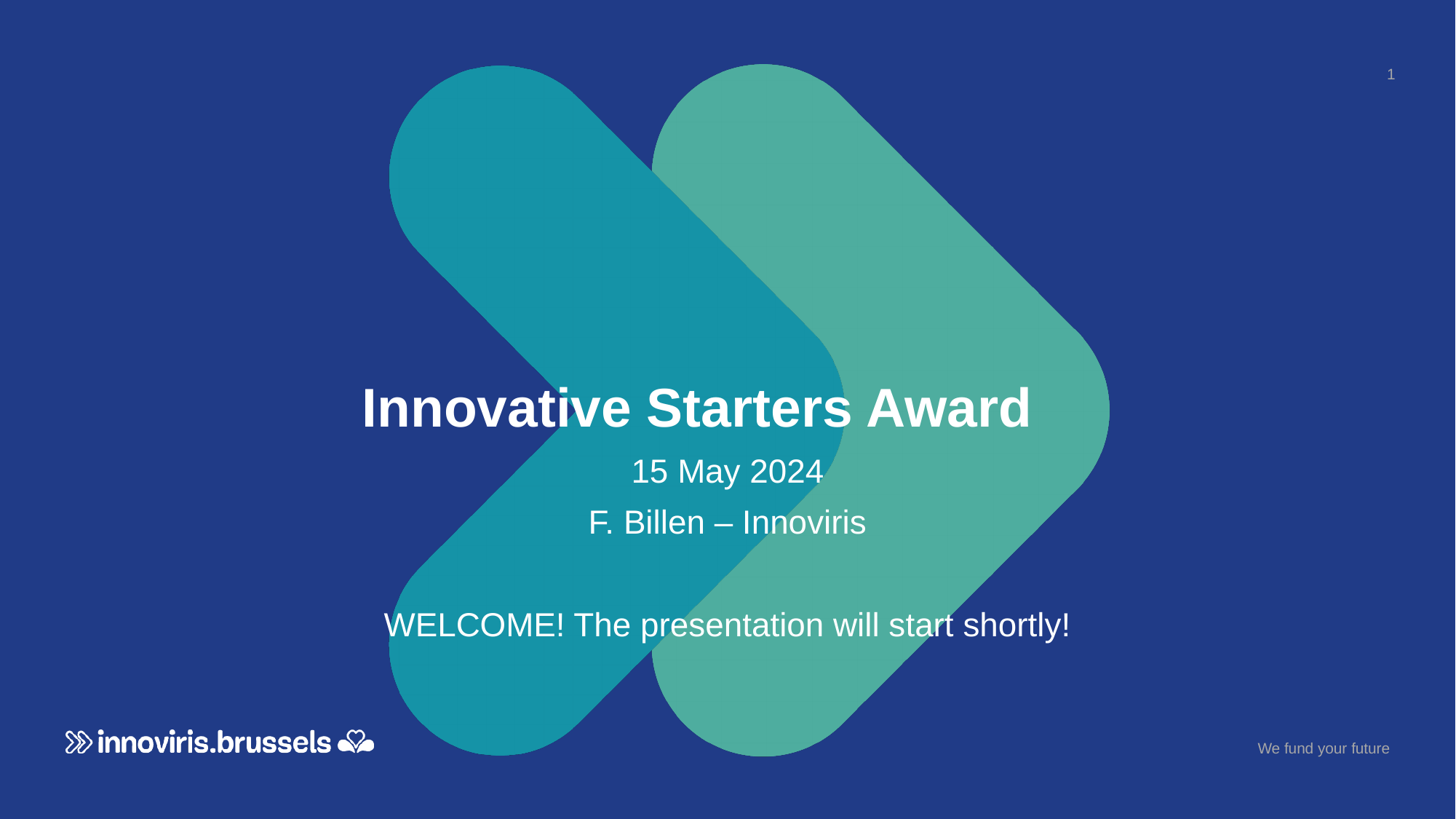

1
Innovative Starters Award
15 May 2024
F. Billen – Innoviris

WELCOME! The presentation will start shortly!
We fund your future